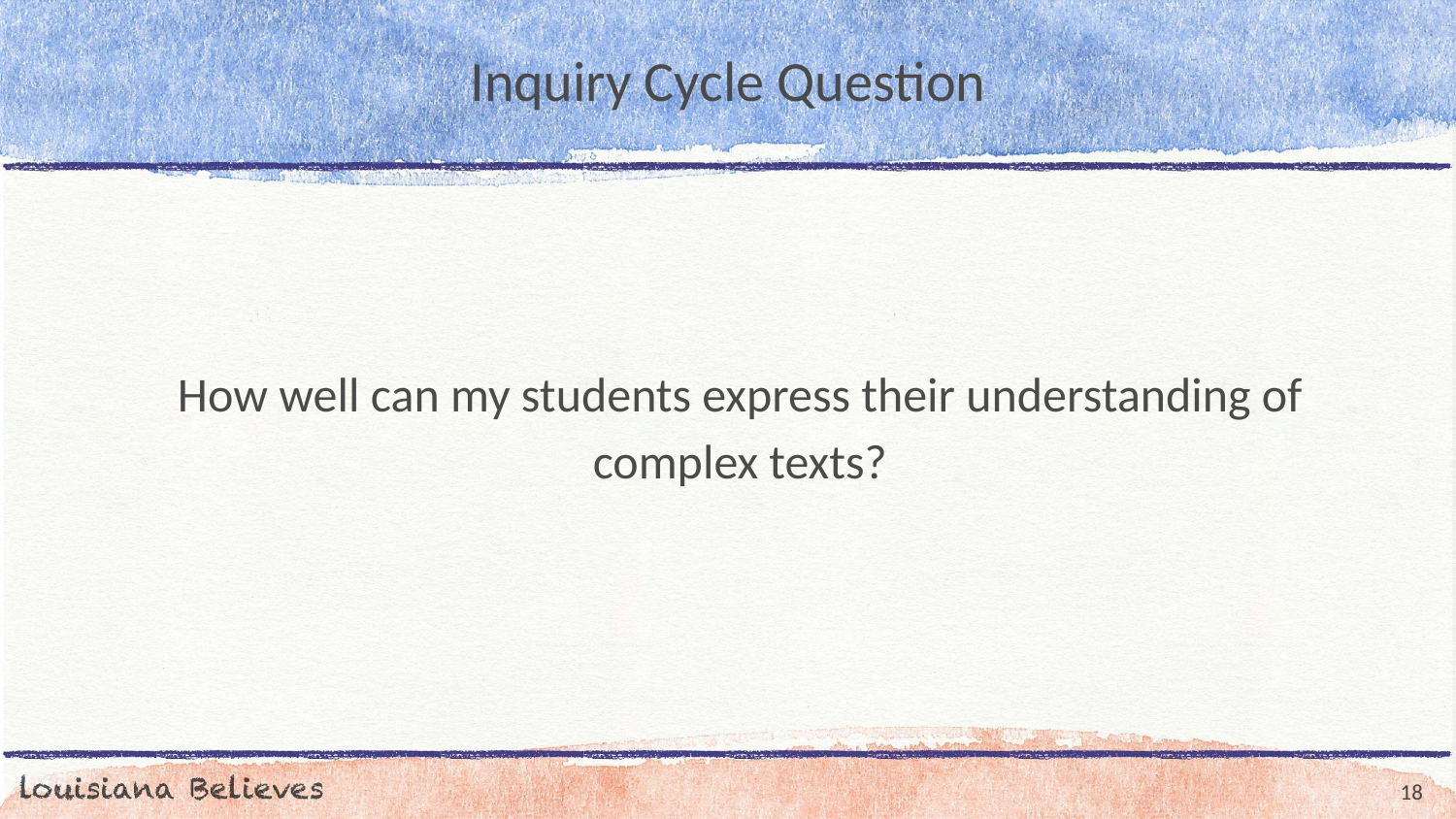

# Inquiry Cycle Question

How well can my students express their understanding of
 complex texts?